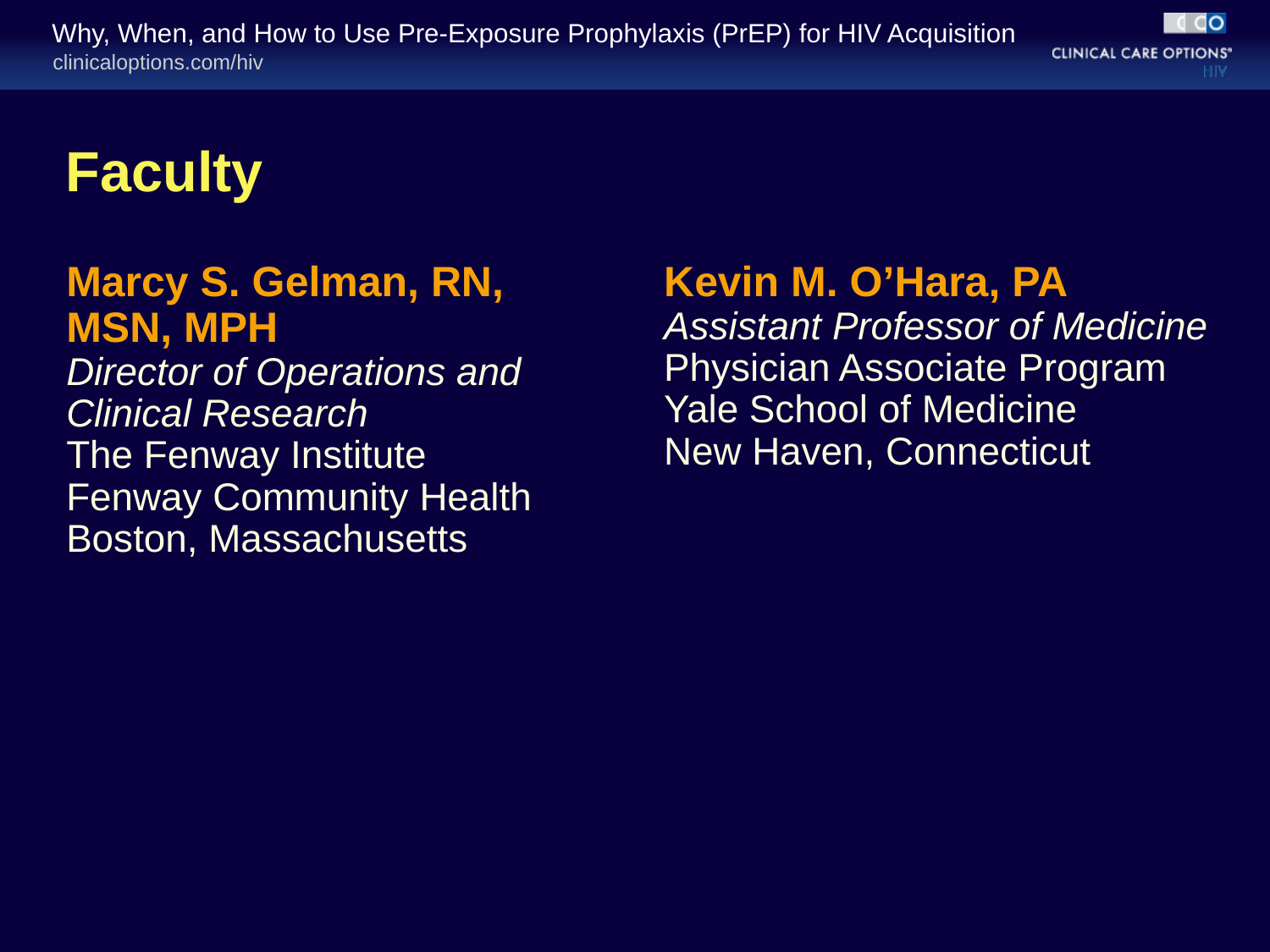

# Faculty
Marcy S. Gelman, RN, MSN, MPH
Director of Operations and Clinical Research
The Fenway Institute
Fenway Community Health
Boston, Massachusetts
Kevin M. O’Hara, PA
Assistant Professor of Medicine
Physician Associate Program
Yale School of Medicine
New Haven, Connecticut